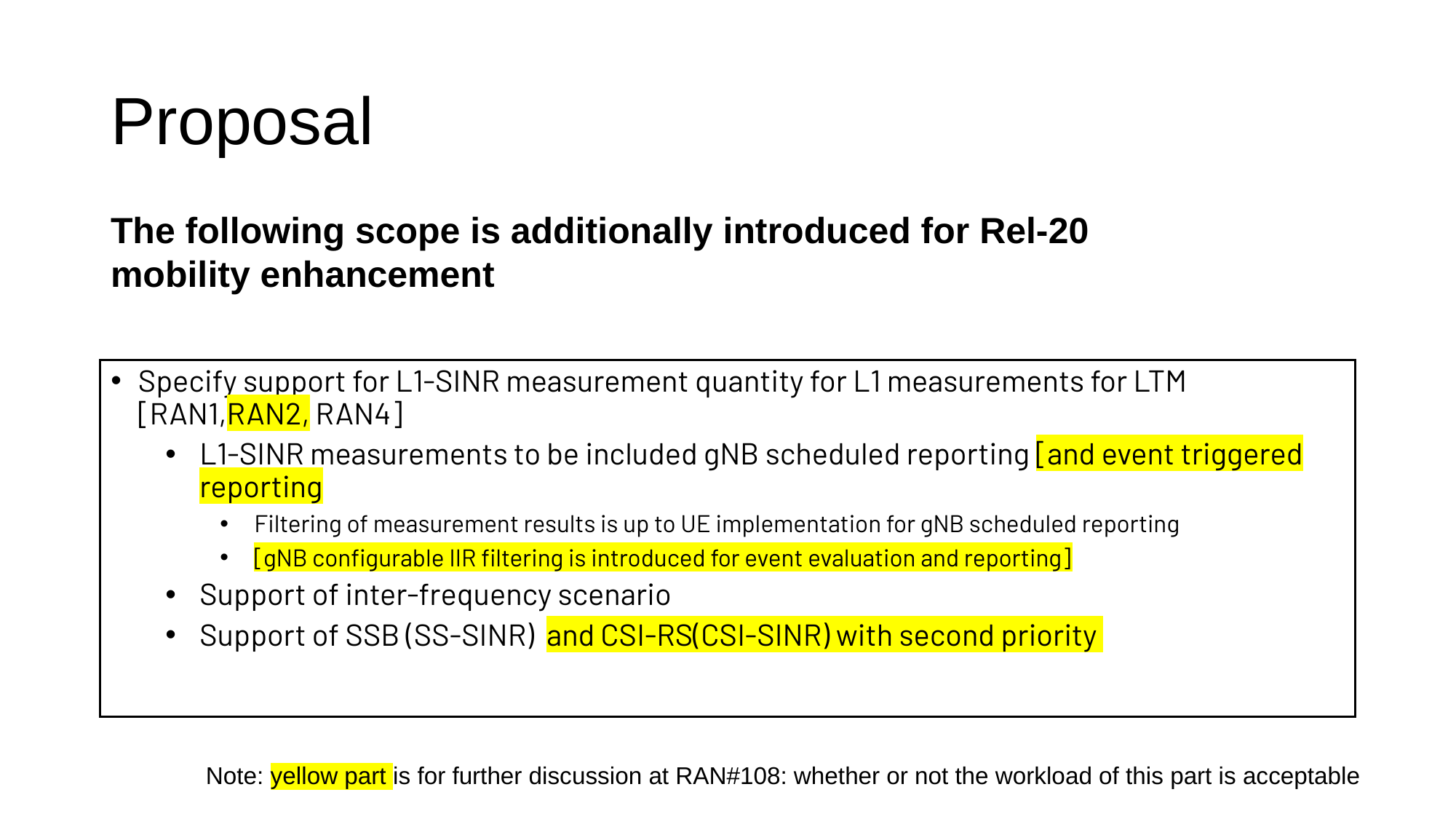

# Proposal
The following scope is additionally introduced for Rel-20 mobility enhancement
Specify support for L1-SINR measurement quantity for L1 measurements for LTM [RAN1,RAN2, RAN4]
L1-SINR measurements to be included gNB scheduled reporting [and event triggered reporting
Filtering of measurement results is up to UE implementation for gNB scheduled reporting
[gNB configurable IIR filtering is introduced for event evaluation and reporting]
Support of inter-frequency scenario
Support of SSB (SS-SINR)  and CSI-RS(CSI-SINR) with second priority
Note: yellow part is for further discussion at RAN#108: whether or not the workload of this part is acceptable